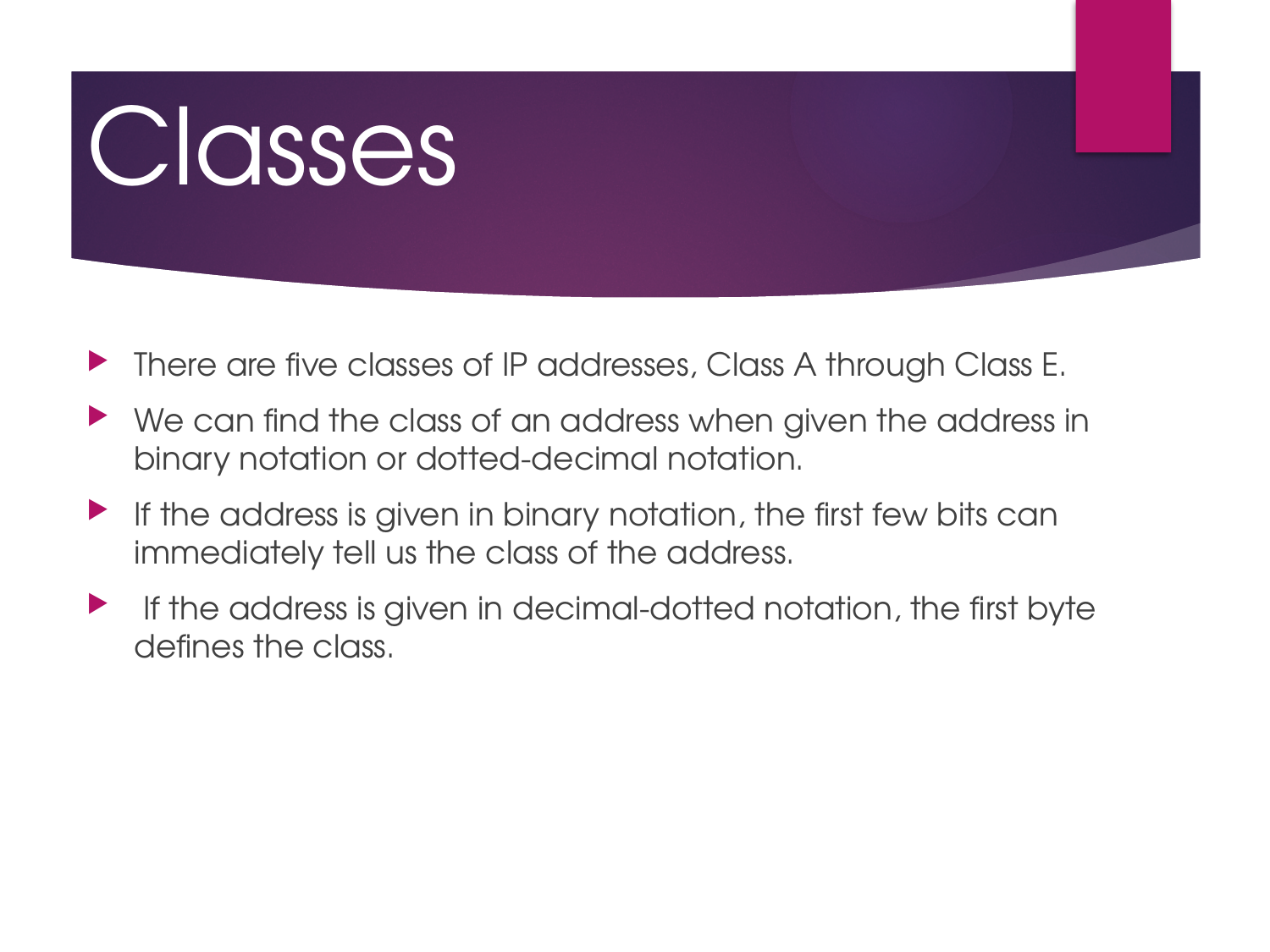

# Classes
There are five classes of IP addresses, Class A through Class E.
We can find the class of an address when given the address in binary notation or dotted-decimal notation.
If the address is given in binary notation, the first few bits can immediately tell us the class of the address.
 If the address is given in decimal-dotted notation, the first byte defines the class.